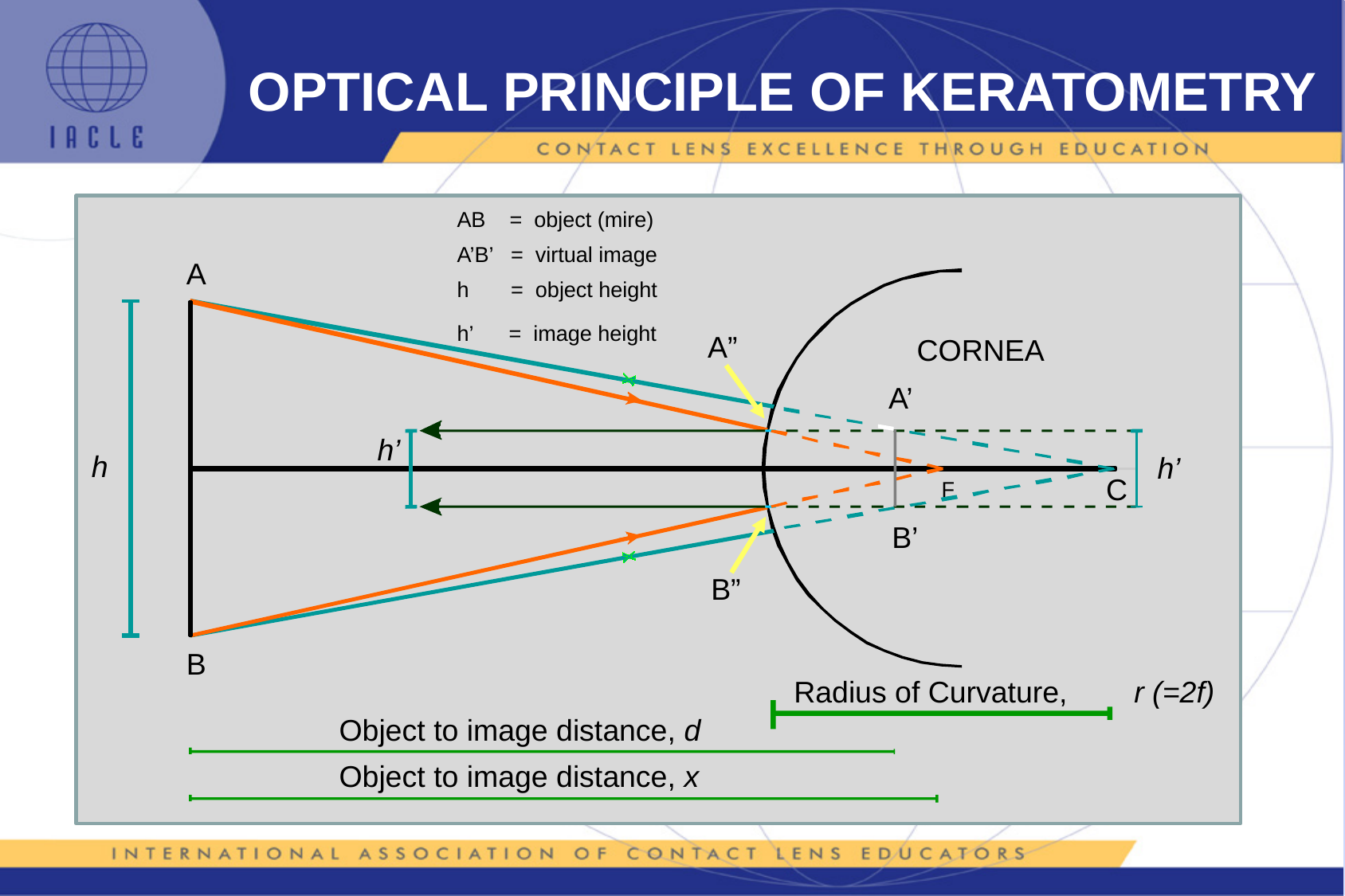

# OPTICAL PRINCIPLE OF KERATOMETRY

AB    =  object (mire)
A’B’   =  virtual image
h       =  object height
h’      =  image height
A

A”
CORNEA

A’

h’

h
h’

F

C

B’

B”

B
Radius of Curvature,        r (=2f)

Object to image distance, d

Object to image distance, x